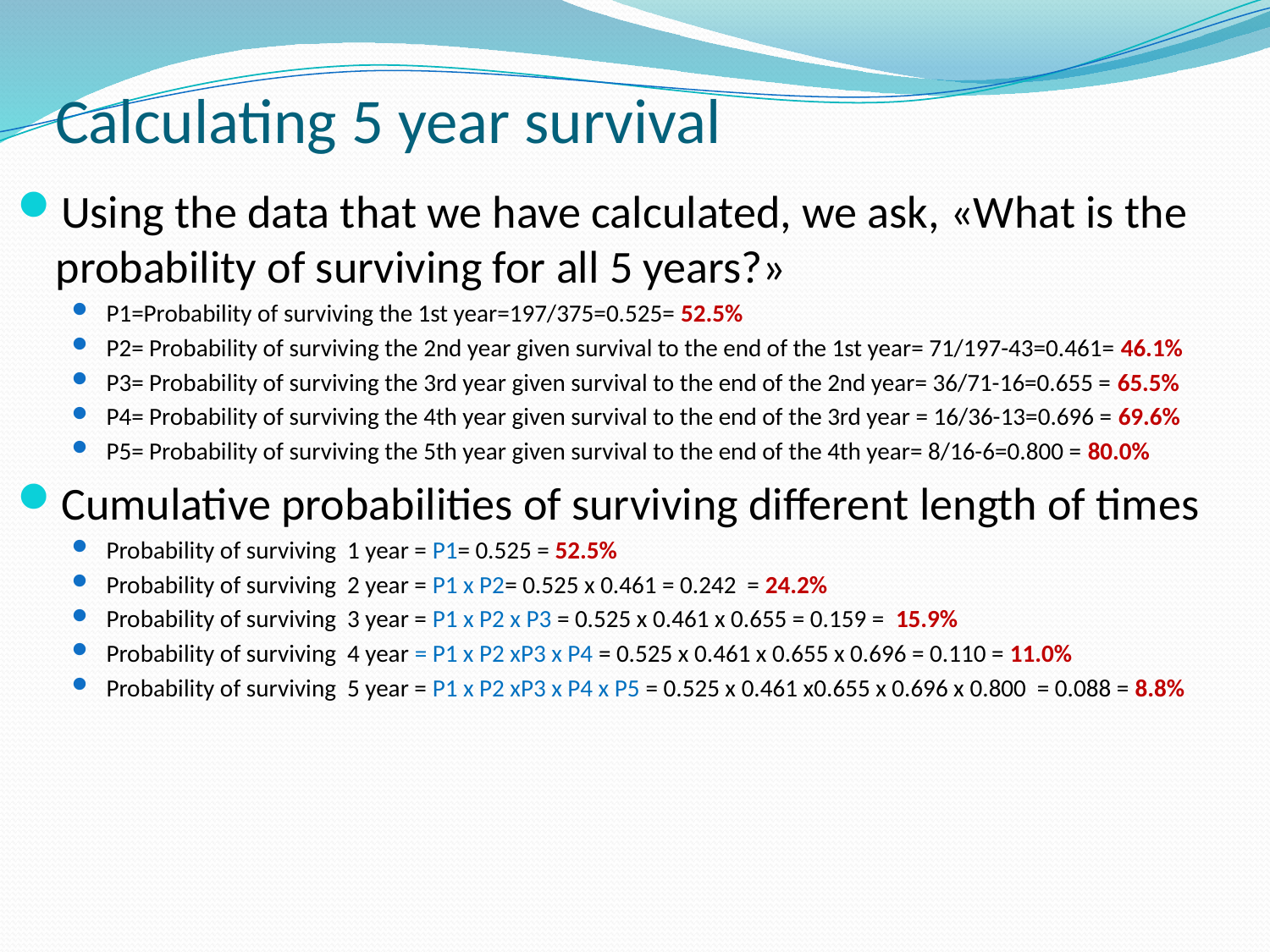

# Calculating 5 year survival
Using the data that we have calculated, we ask, «What is the probability of surviving for all 5 years?»
P1=Probability of surviving the 1st year=197/375=0.525= 52.5%
P2= Probability of surviving the 2nd year given survival to the end of the 1st year= 71/197-43=0.461= 46.1%
P3= Probability of surviving the 3rd year given survival to the end of the 2nd year= 36/71-16=0.655 = 65.5%
P4= Probability of surviving the 4th year given survival to the end of the 3rd year = 16/36-13=0.696 = 69.6%
P5= Probability of surviving the 5th year given survival to the end of the 4th year= 8/16-6=0.800 = 80.0%
Cumulative probabilities of surviving different length of times
Probability of surviving  1 year = P1= 0.525 = 52.5%
Probability of surviving  2 year = P1 x P2= 0.525 x 0.461 = 0.242  = 24.2%
Probability of surviving  3 year = P1 x P2 x P3 = 0.525 x 0.461 x 0.655 = 0.159 =  15.9%
Probability of surviving  4 year = P1 x P2 xP3 x P4 = 0.525 x 0.461 x 0.655 x 0.696 = 0.110 = 11.0%
Probability of surviving  5 year = P1 x P2 xP3 x P4 x P5 = 0.525 x 0.461 x0.655 x 0.696 x 0.800  = 0.088 = 8.8%